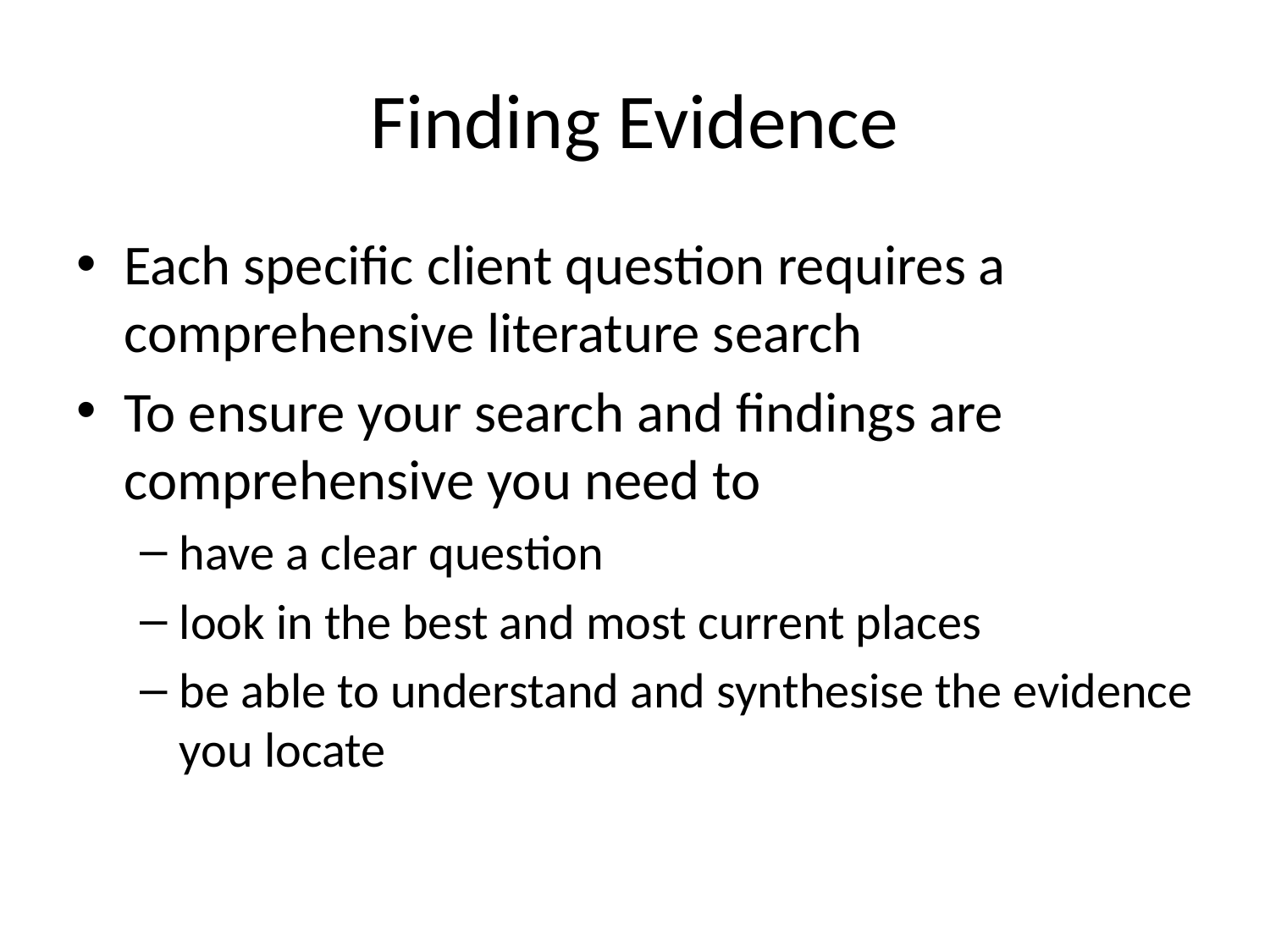

# Finding Evidence
Each specific client question requires a comprehensive literature search
To ensure your search and findings are comprehensive you need to
have a clear question
look in the best and most current places
be able to understand and synthesise the evidence you locate